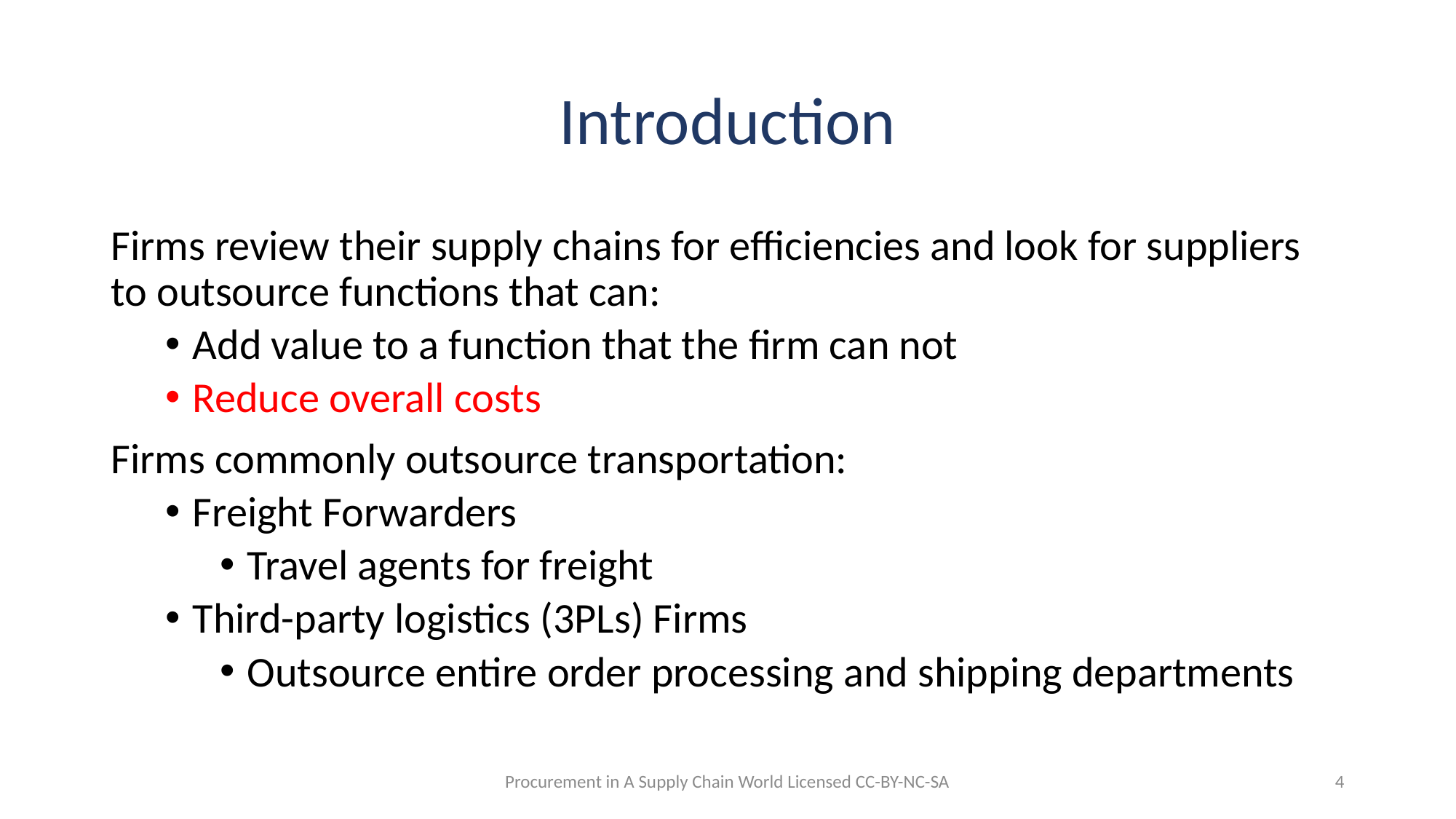

# Introduction
Firms review their supply chains for efficiencies and look for suppliers to outsource functions that can:
Add value to a function that the firm can not
Reduce overall costs
Firms commonly outsource transportation:
Freight Forwarders
Travel agents for freight
Third-party logistics (3PLs) Firms
Outsource entire order processing and shipping departments

Procurement in A Supply Chain World Licensed CC-BY-NC-SA
4